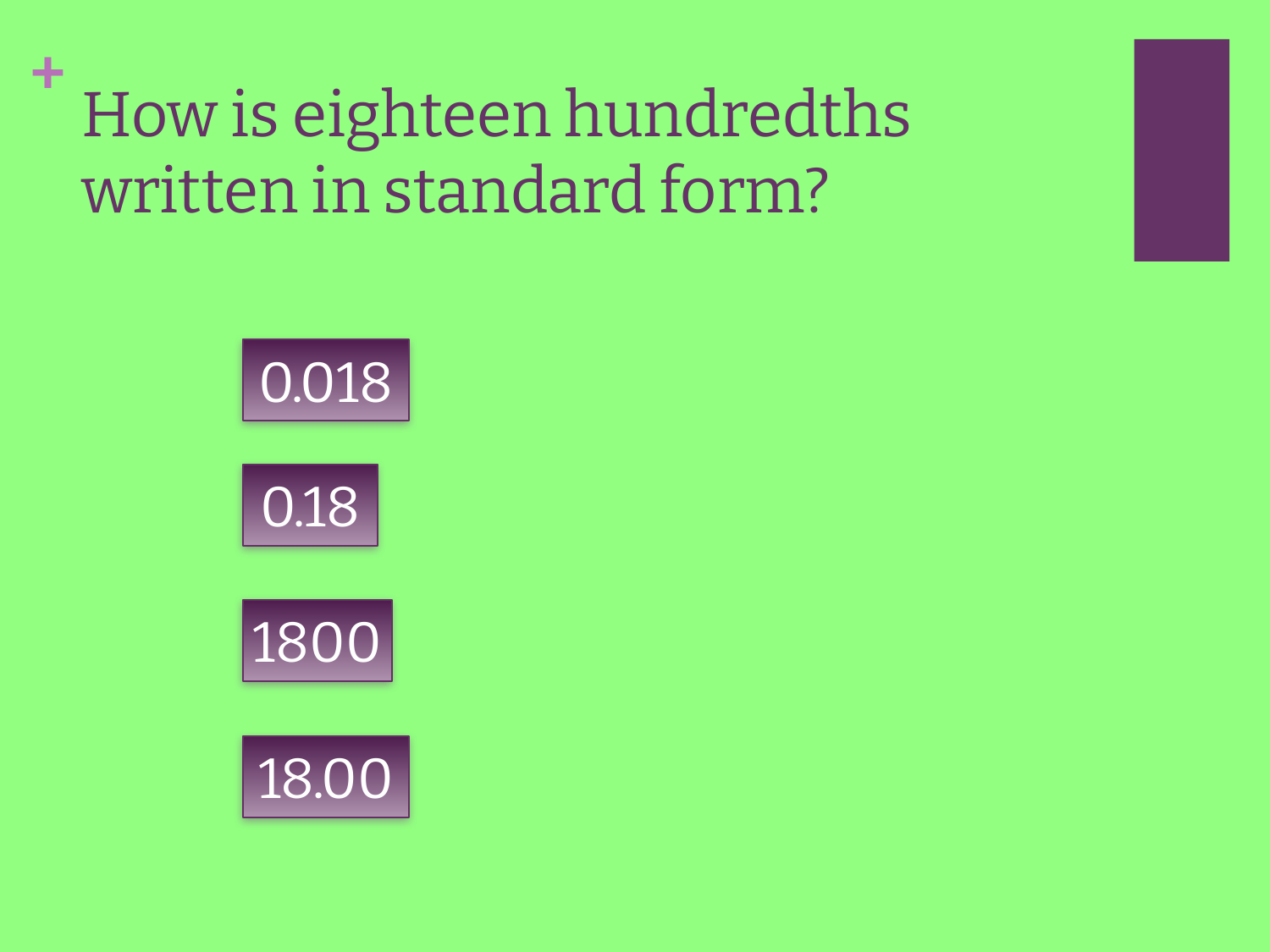

# How is eighteen hundredths written in standard form?

0.018

0.18

1800

18.00